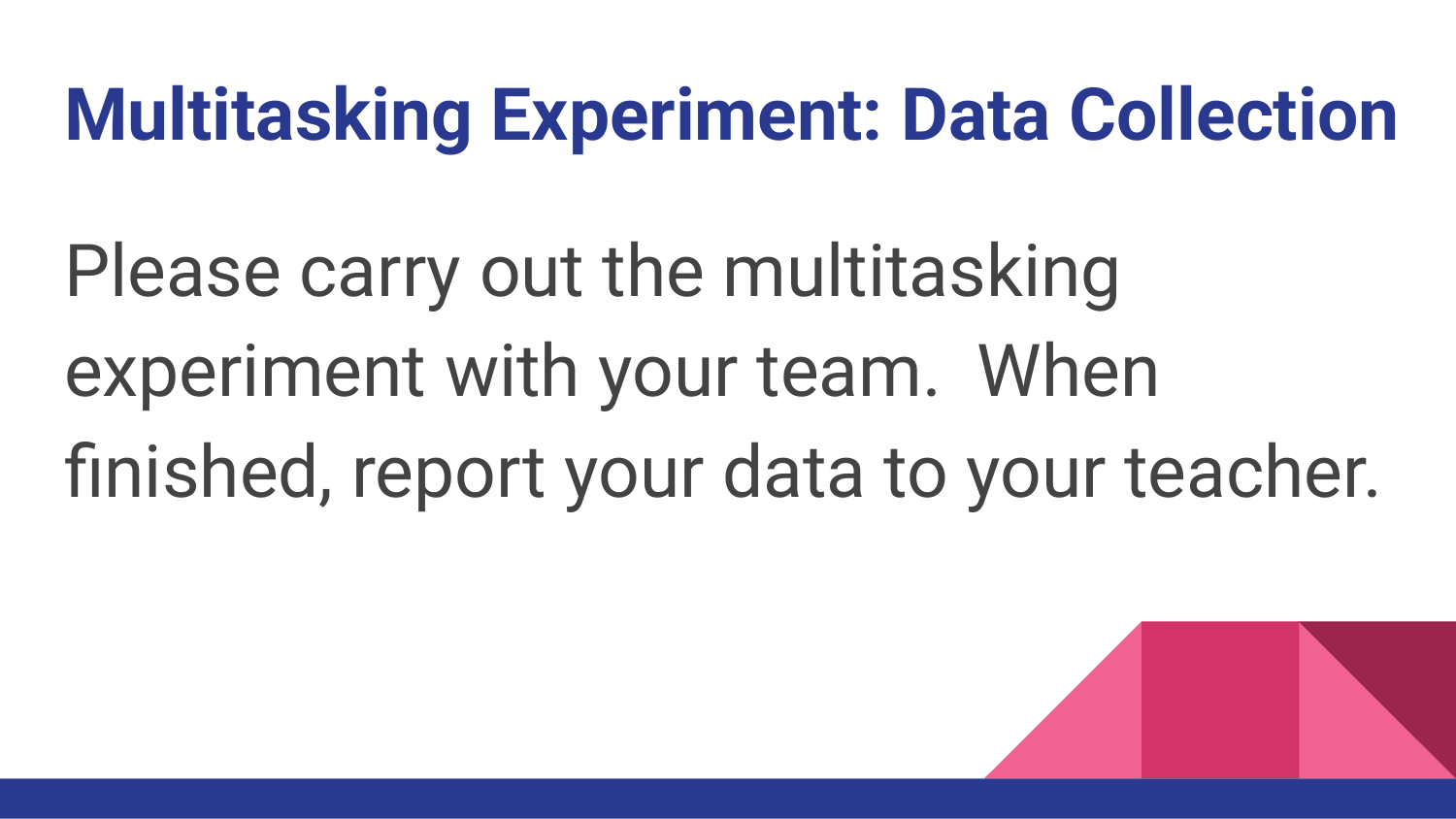

# Multitasking Experiment: Data Collection
Please carry out the multitasking experiment with your team.  When finished, report your data to your teacher.